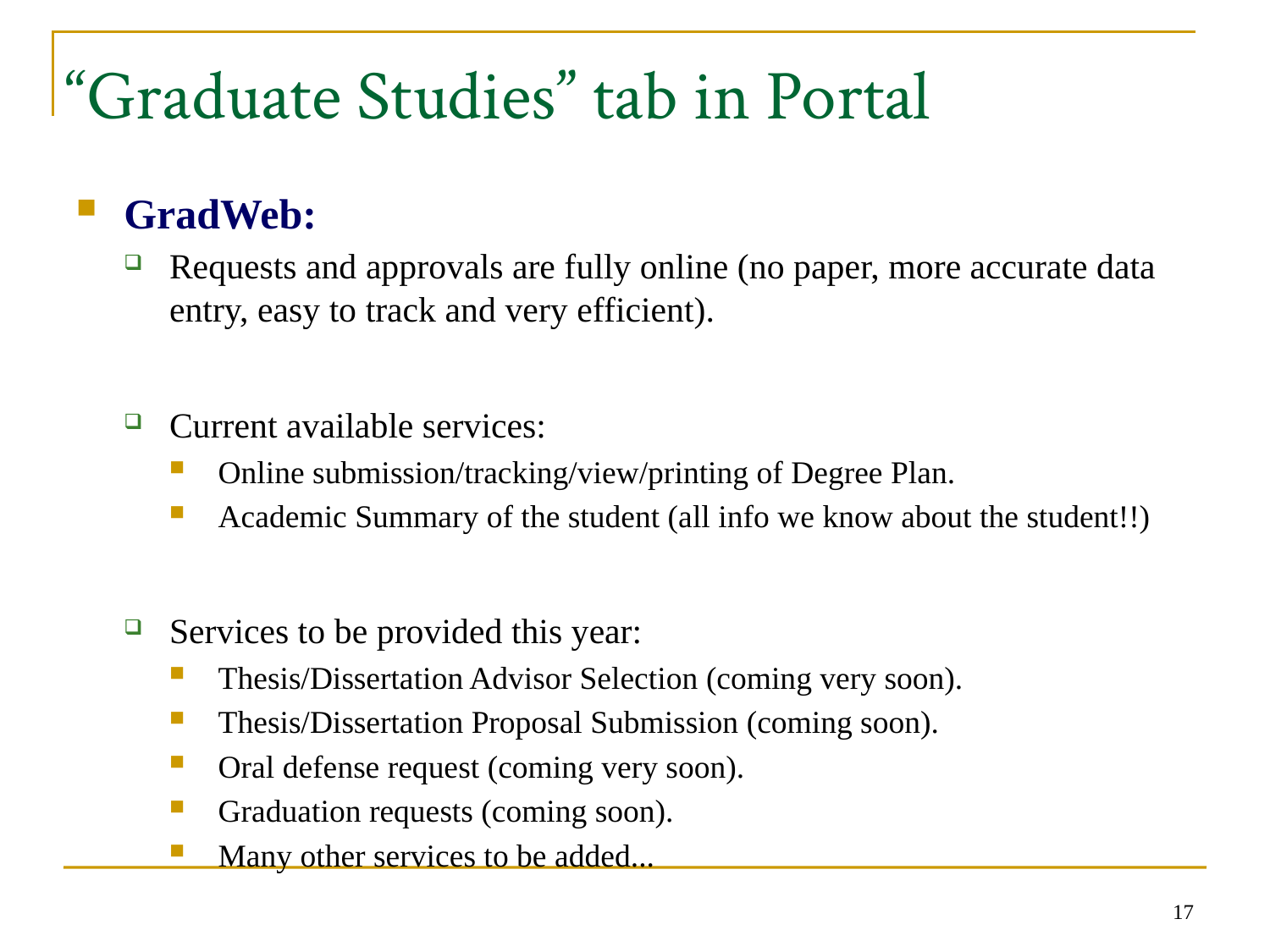

# “Graduate Studies” tab in Portal
GradWeb:
Requests and approvals are fully online (no paper, more accurate data entry, easy to track and very efficient).

Current available services:
Online submission/tracking/view/printing of Degree Plan.
Academic Summary of the student (all info we know about the student!!)

Services to be provided this year:
Thesis/Dissertation Advisor Selection (coming very soon).
Thesis/Dissertation Proposal Submission (coming soon).
Oral defense request (coming very soon).
Graduation requests (coming soon).
Many other services to be added...
17